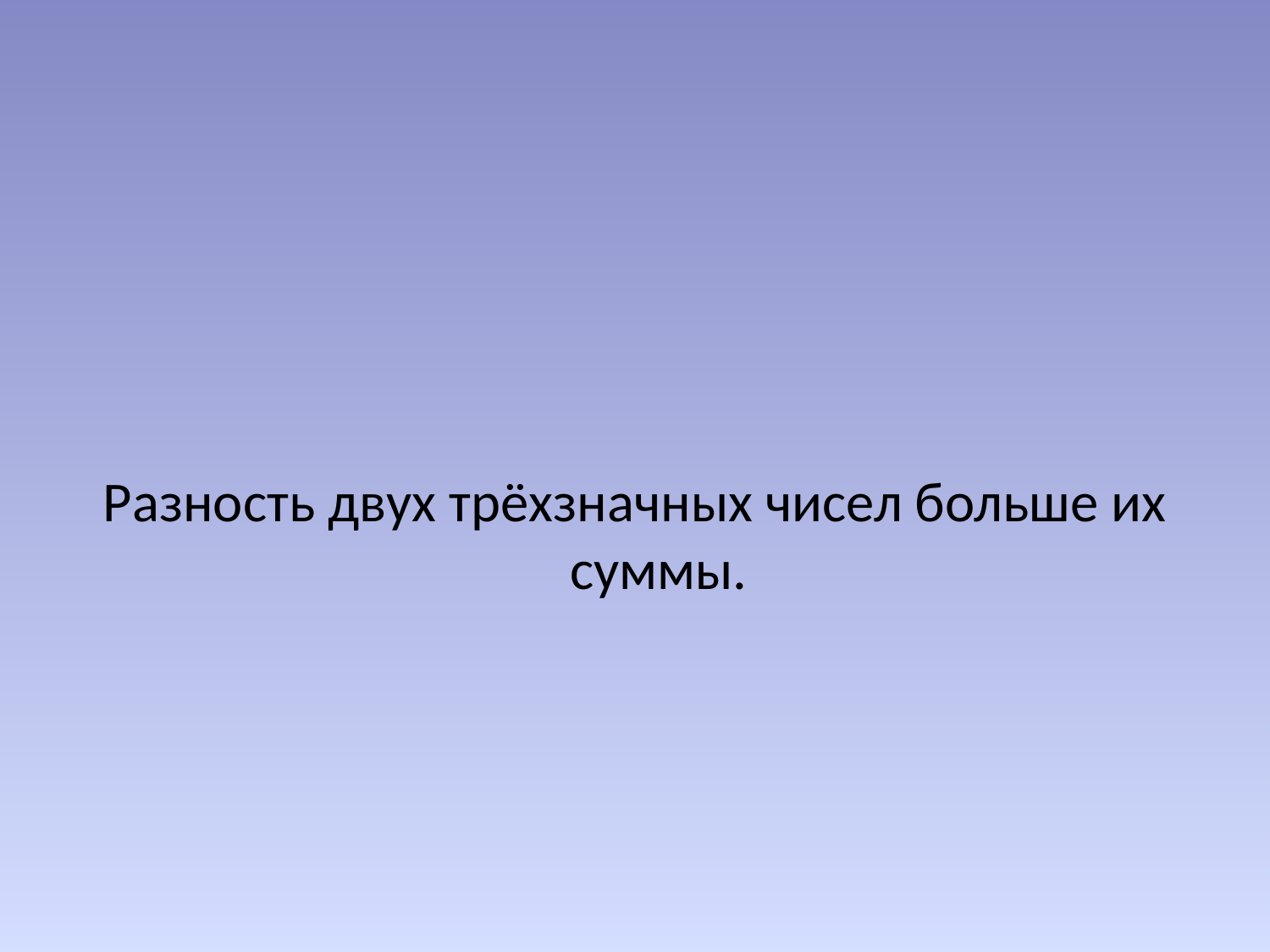

#

Разность двух трёхзначных чисел больше их суммы.